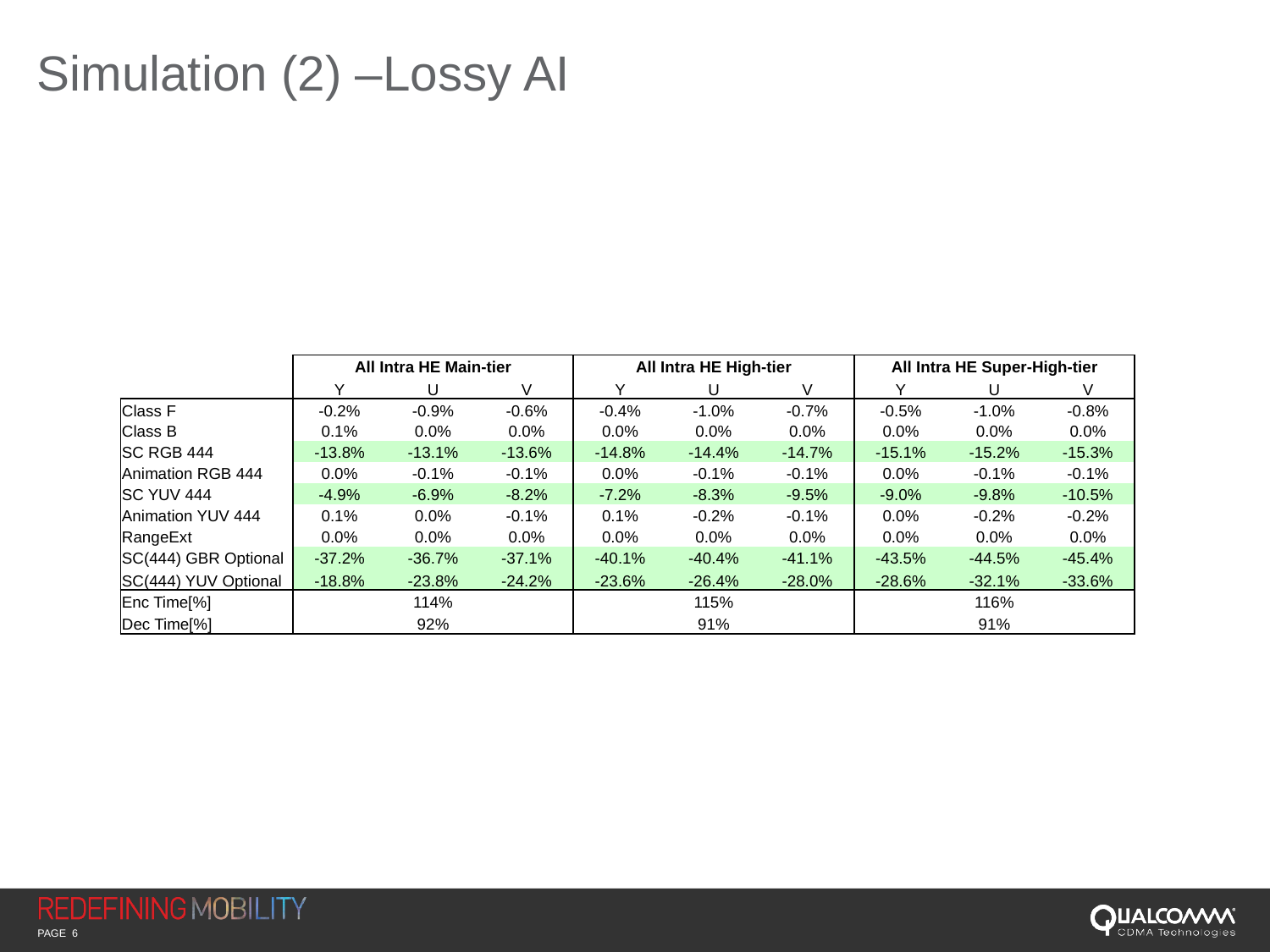

# Simulation (2) –Lossy AI
|  | All Intra HE Main-tier |  |  | All Intra HE High-tier |  |  | All Intra HE Super-High-tier |  |  |
| --- | --- | --- | --- | --- | --- | --- | --- | --- | --- |
|  | Y | U | V | Y | U | V | Y | U | V |
| Class F | -0.2% | -0.9% | -0.6% | -0.4% | -1.0% | -0.7% | -0.5% | -1.0% | -0.8% |
| Class B | 0.1% | 0.0% | 0.0% | 0.0% | 0.0% | 0.0% | 0.0% | 0.0% | 0.0% |
| SC RGB 444 | -13.8% | -13.1% | -13.6% | -14.8% | -14.4% | -14.7% | -15.1% | -15.2% | -15.3% |
| Animation RGB 444 | 0.0% | -0.1% | -0.1% | 0.0% | -0.1% | -0.1% | 0.0% | -0.1% | -0.1% |
| SC YUV 444 | -4.9% | -6.9% | -8.2% | -7.2% | -8.3% | -9.5% | -9.0% | -9.8% | -10.5% |
| Animation YUV 444 | 0.1% | 0.0% | -0.1% | 0.1% | -0.2% | -0.1% | 0.0% | -0.2% | -0.2% |
| RangeExt | 0.0% | 0.0% | 0.0% | 0.0% | 0.0% | 0.0% | 0.0% | 0.0% | 0.0% |
| SC(444) GBR Optional | -37.2% | -36.7% | -37.1% | -40.1% | -40.4% | -41.1% | -43.5% | -44.5% | -45.4% |
| SC(444) YUV Optional | -18.8% | -23.8% | -24.2% | -23.6% | -26.4% | -28.0% | -28.6% | -32.1% | -33.6% |
| Enc Time[%] | 114% |  |  | 115% |  |  | 116% |  |  |
| Dec Time[%] | 92% |  |  | 91% |  |  | 91% |  |  |